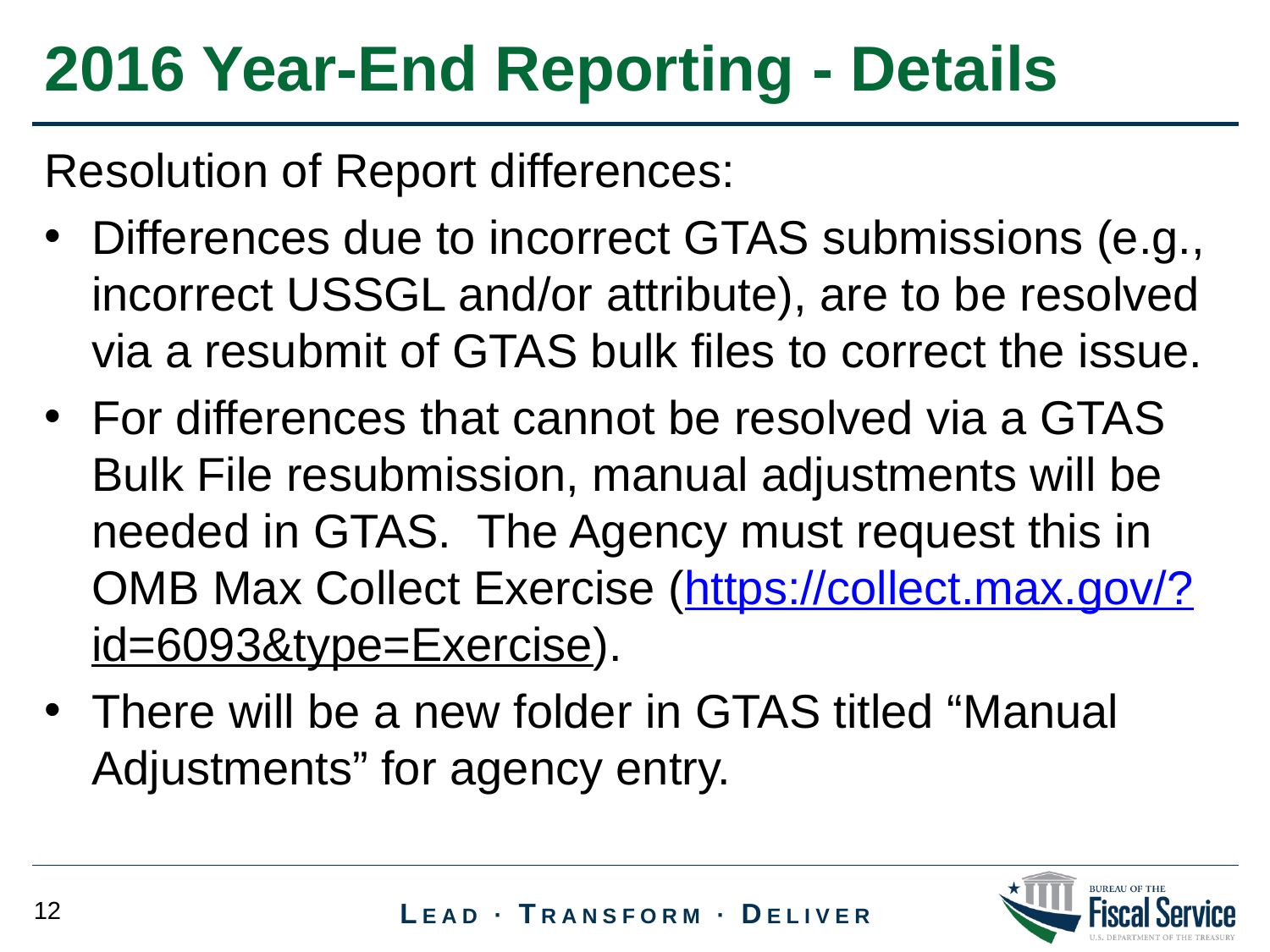

2016 Year-End Reporting - Details

Resolution of Report differences:
Differences due to incorrect GTAS submissions (e.g., incorrect USSGL and/or attribute), are to be resolved via a resubmit of GTAS bulk files to correct the issue.
For differences that cannot be resolved via a GTAS Bulk File resubmission, manual adjustments will be needed in GTAS.  The Agency must request this in OMB Max Collect Exercise (https://collect.max.gov/?id=6093&type=Exercise).
There will be a new folder in GTAS titled “Manual Adjustments” for agency entry.